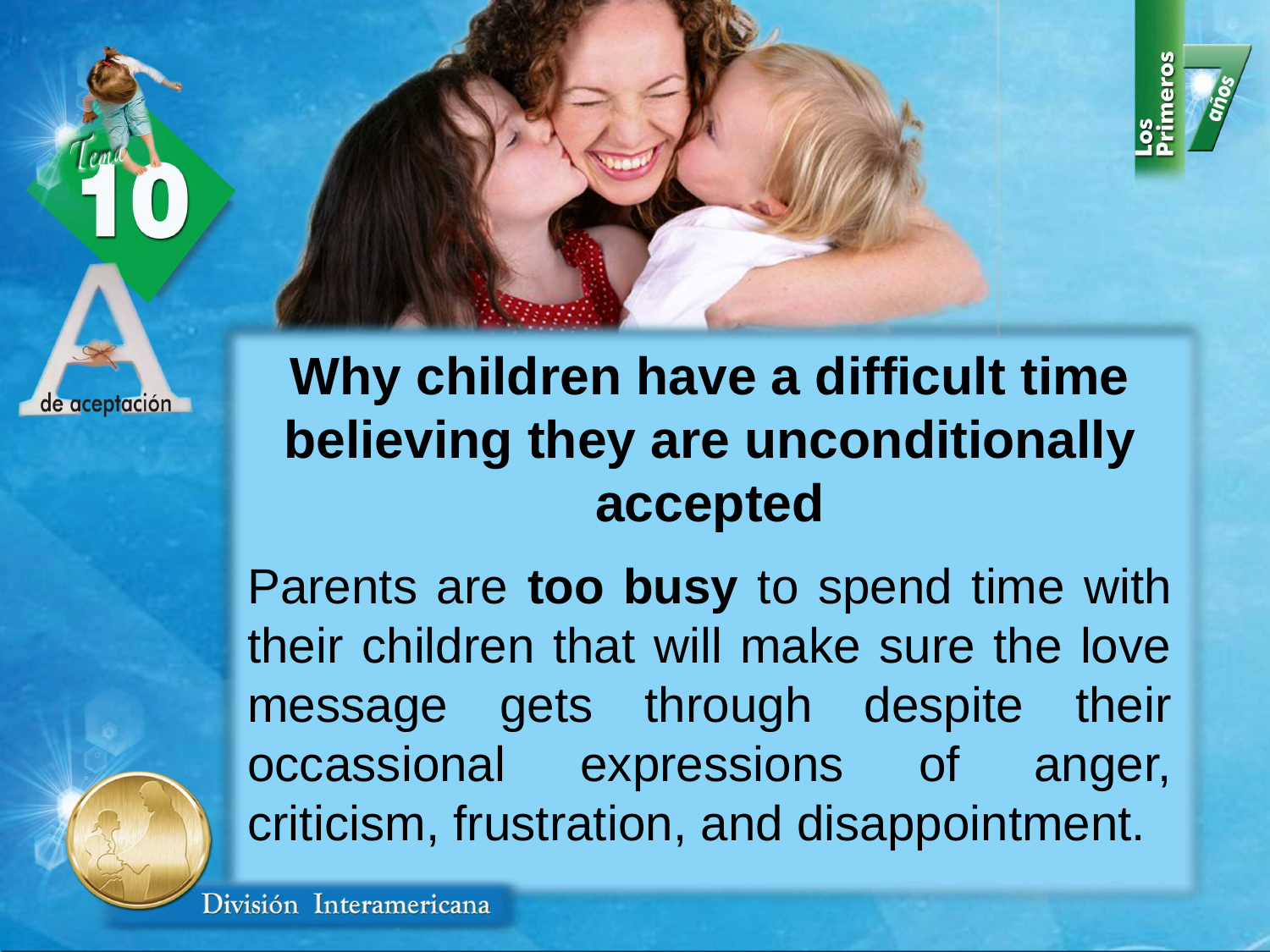

Why children have a difficult time believing they are unconditionally accepted

Parents are too busy to spend time with their children that will make sure the love message gets through despite their occassional expressions of anger, criticism, frustration, and disappointment.